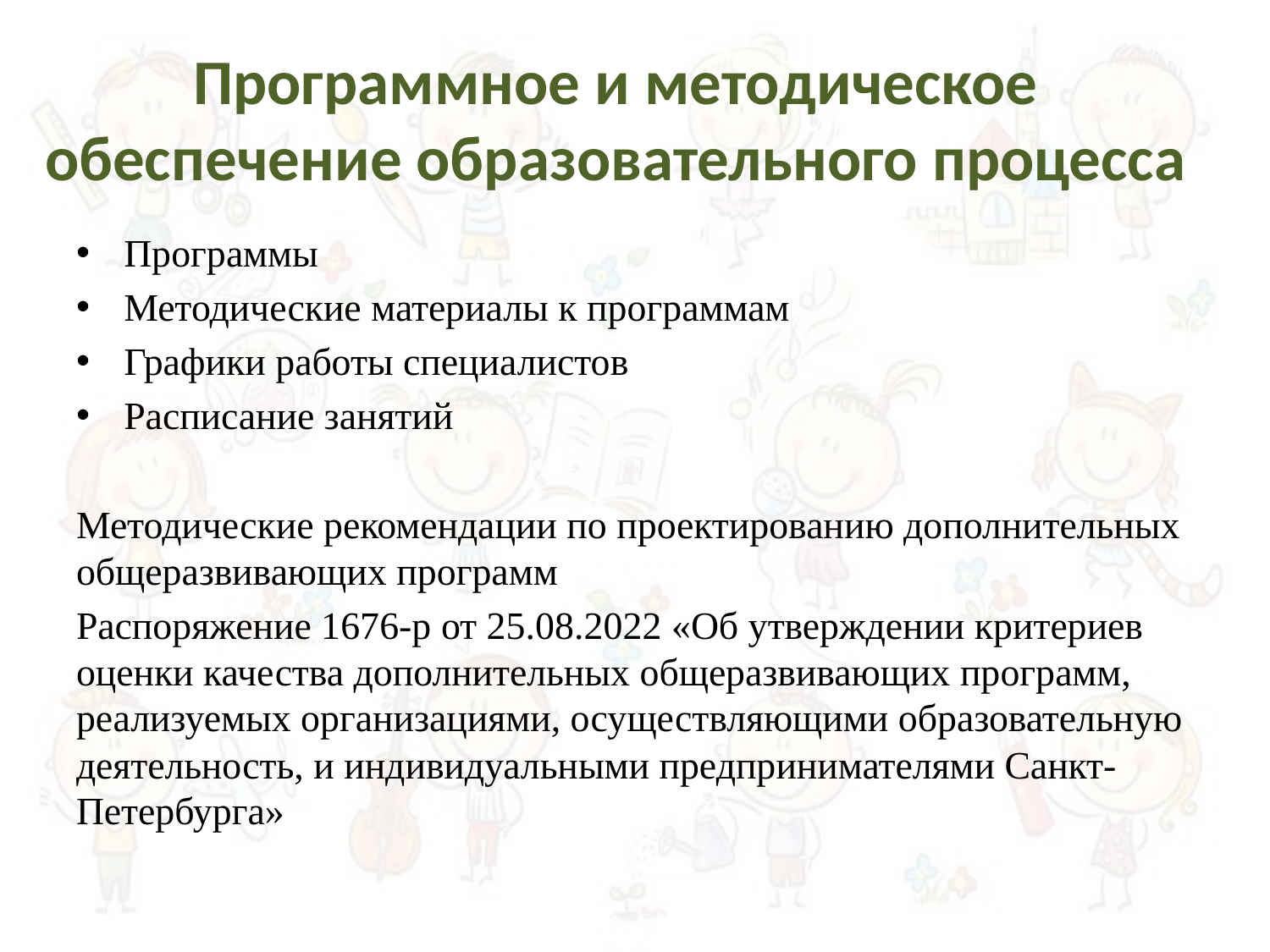

# Программное и методическое обеспечение образовательного процесса
Программы
Методические материалы к программам
Графики работы специалистов
Расписание занятий

Методические рекомендации по проектированию дополнительных общеразвивающих программ
Распоряжение 1676-р от 25.08.2022 «Об утверждении критериев оценки качества дополнительных общеразвивающих программ, реализуемых организациями, осуществляющими образовательную деятельность, и индивидуальными предпринимателями Санкт-Петербурга»